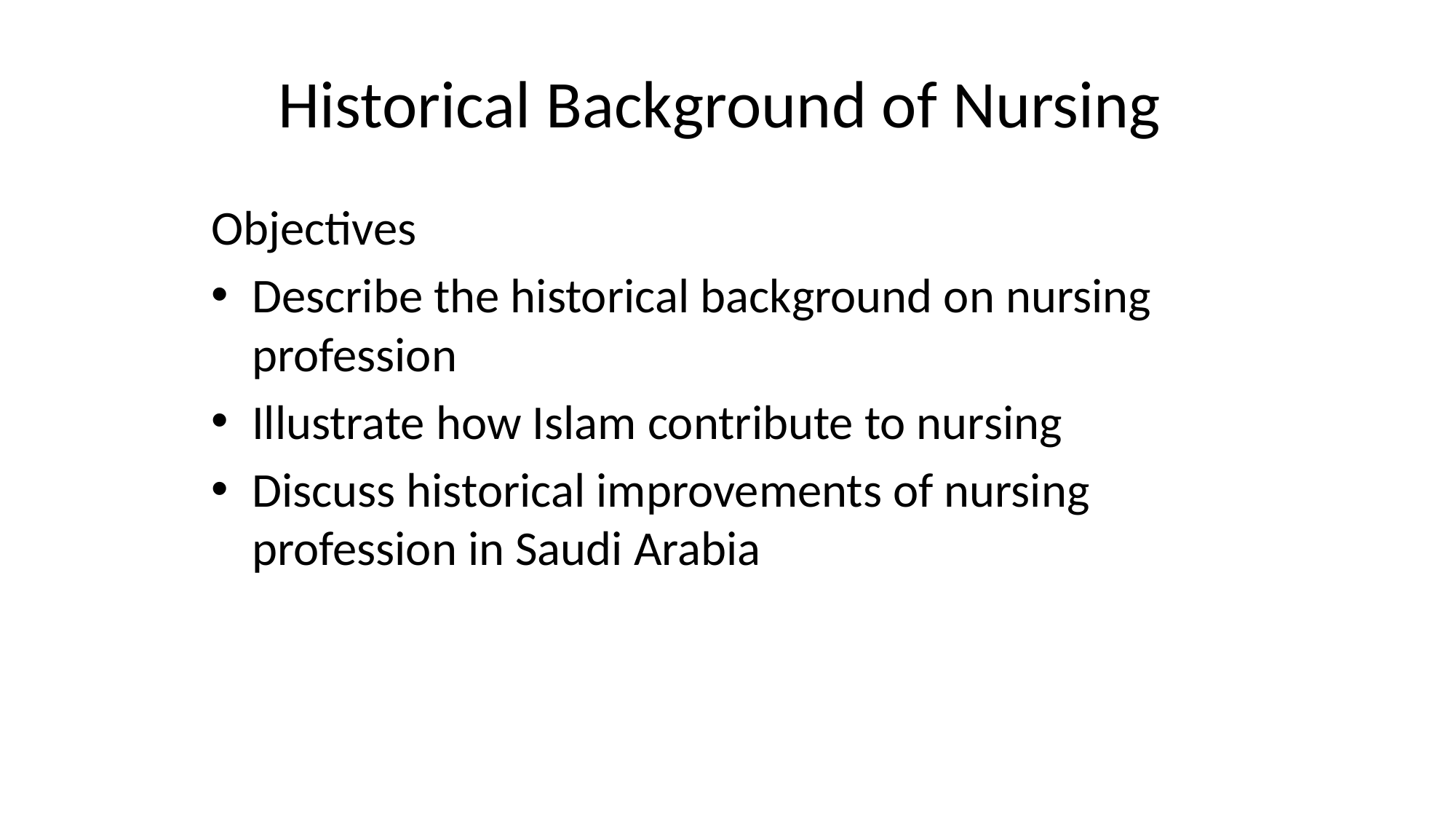

# Historical Background of Nursing
Objectives
Describe the historical background on nursing profession
Illustrate how Islam contribute to nursing
Discuss historical improvements of nursing profession in Saudi Arabia